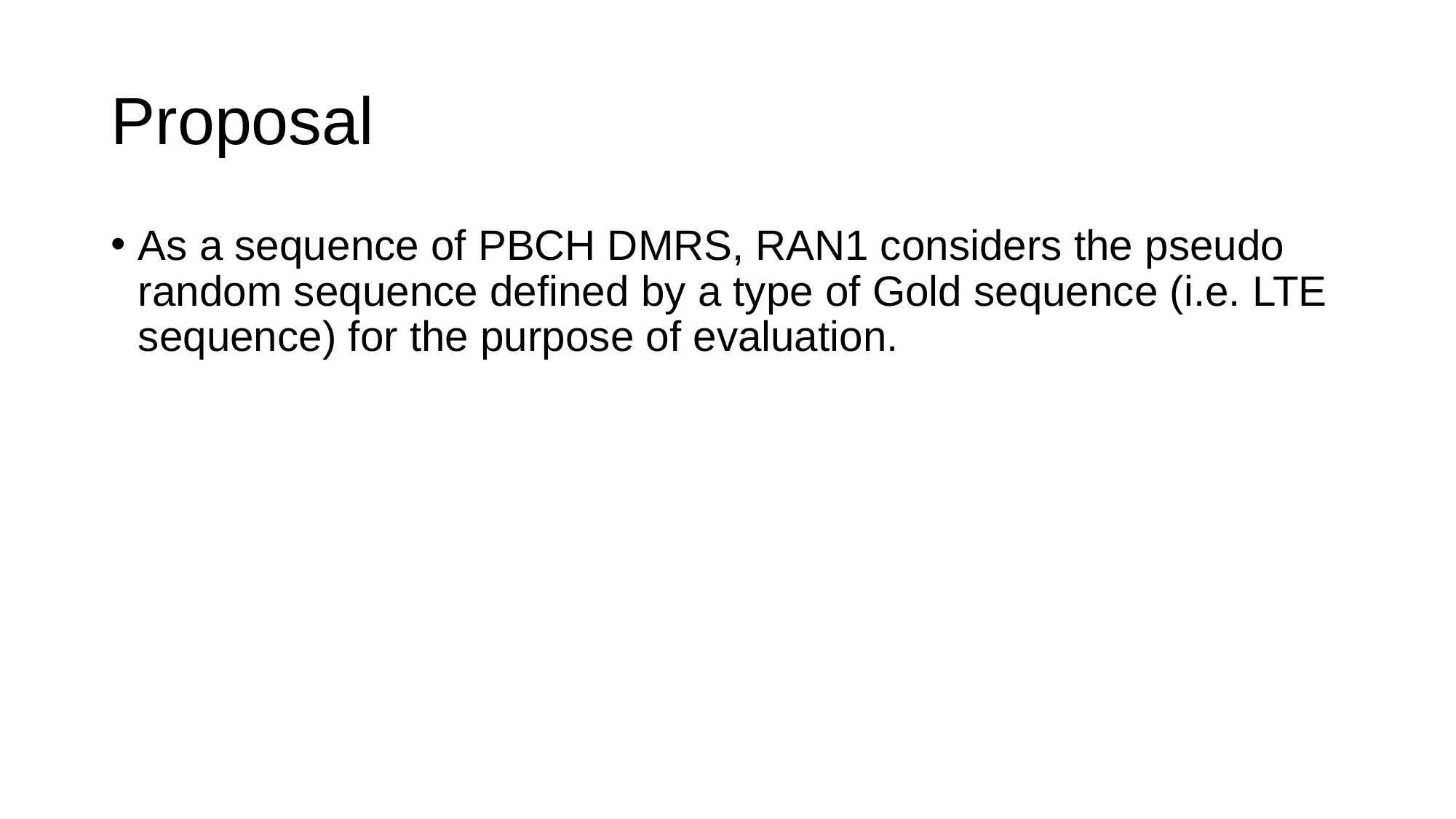

# Proposal
As a sequence of PBCH DMRS, RAN1 considers the pseudo random sequence defined by a type of Gold sequence (i.e. LTE sequence) for the purpose of evaluation.